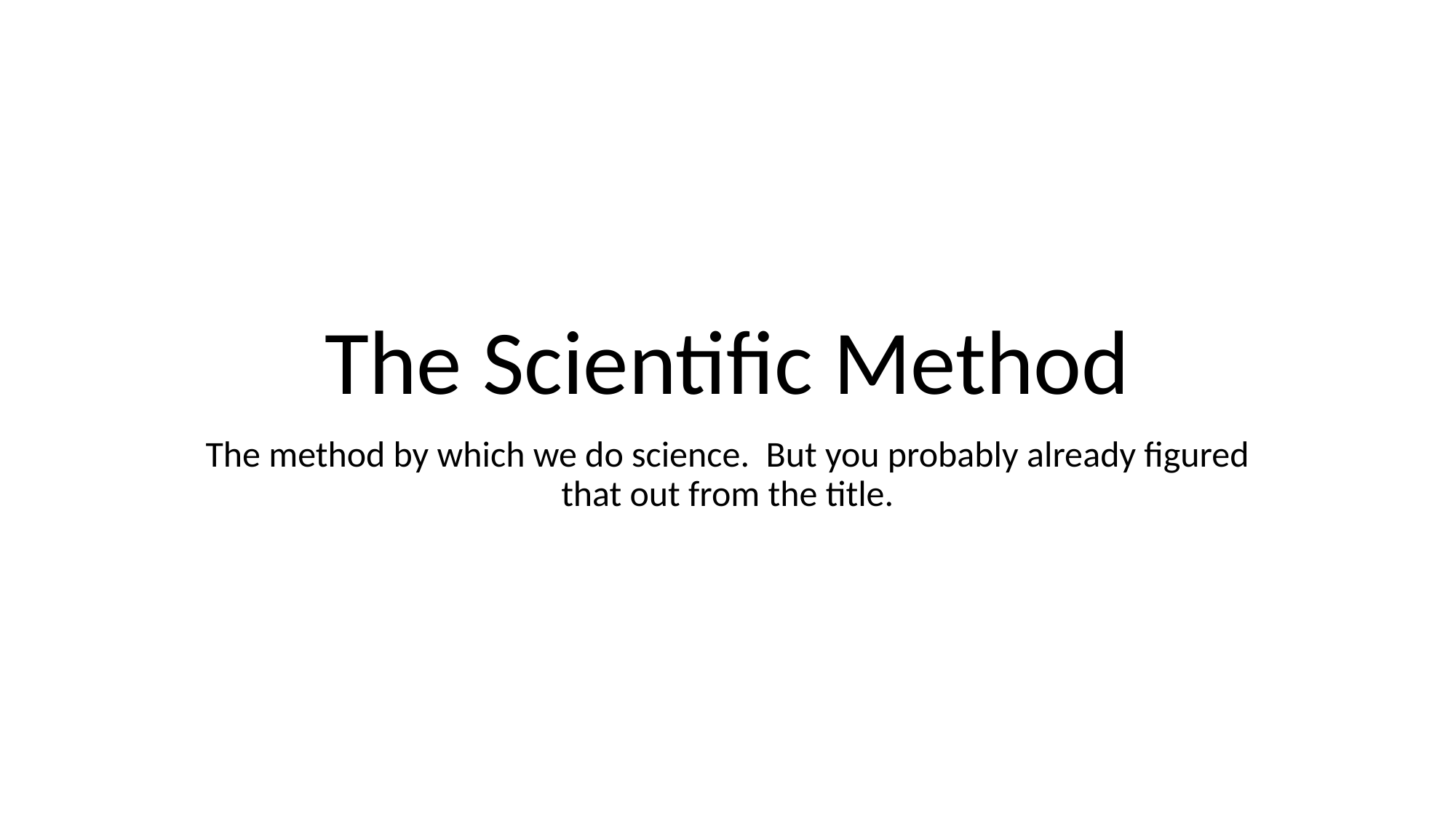

# The Scientific Method
The method by which we do science.  But you probably already figured that out from the title.